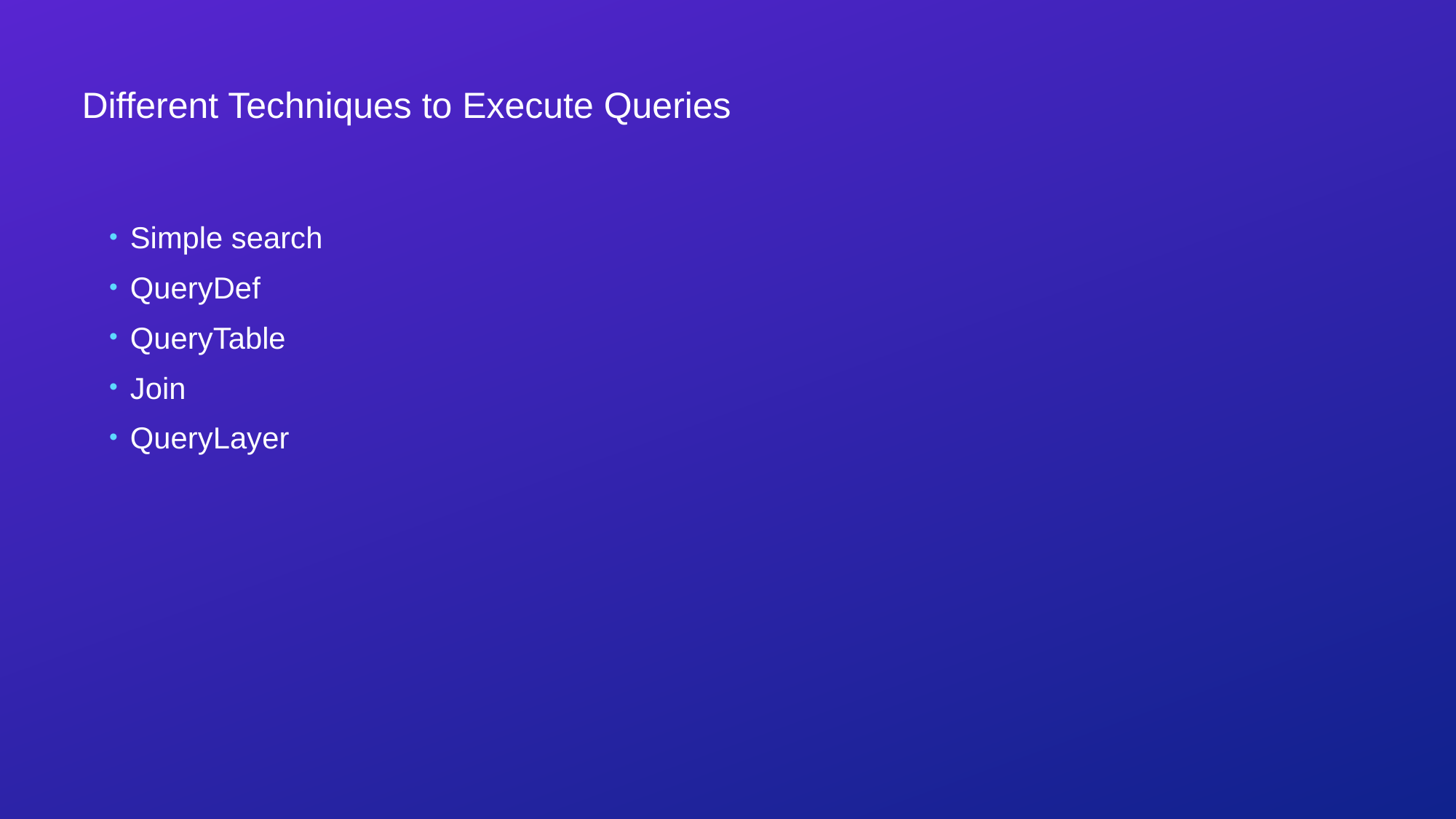

# Different Techniques to Execute Queries
Simple search
QueryDef
QueryTable
Join
QueryLayer